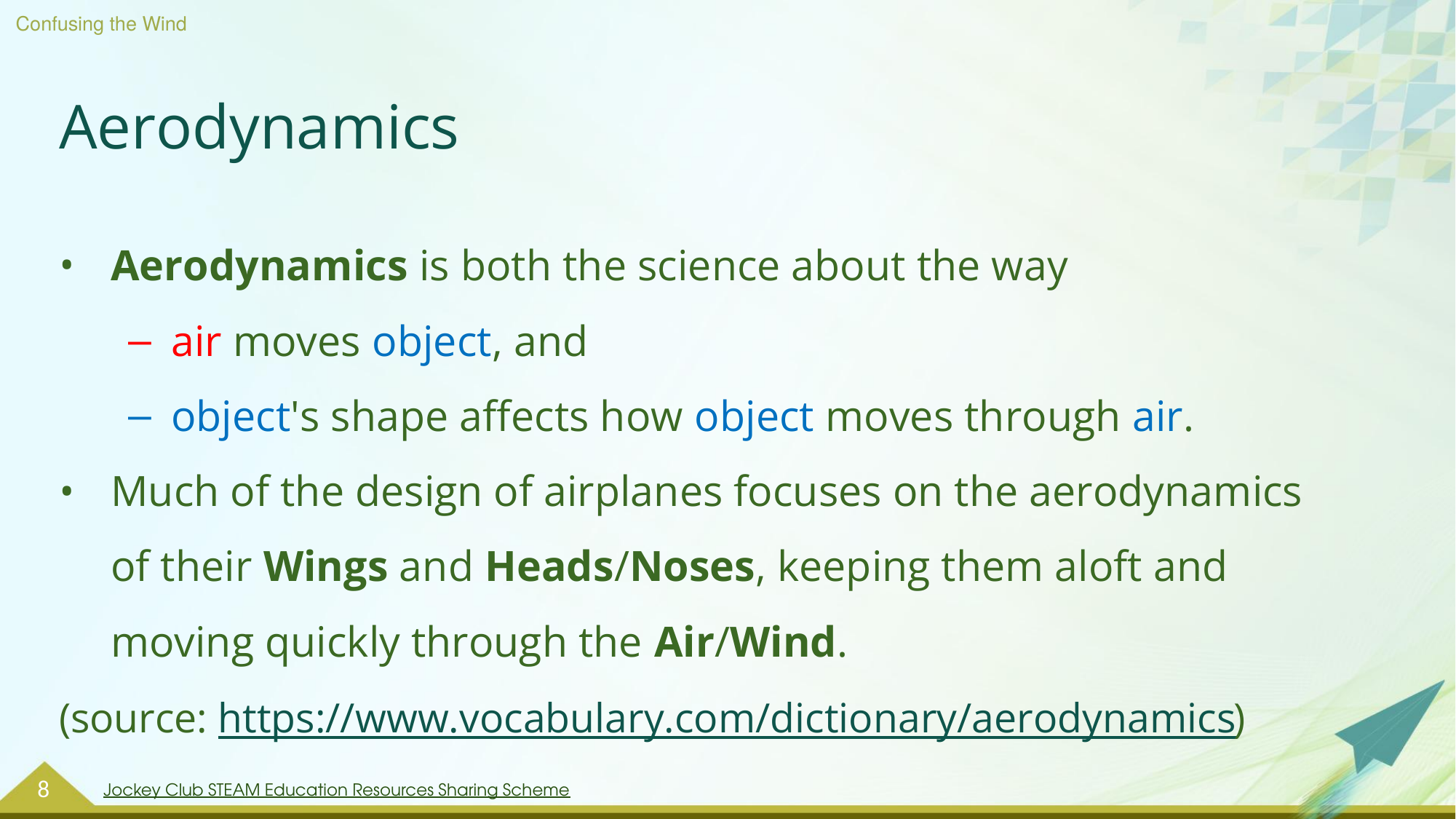

# Aerodynamics
Aerodynamics is both the science about the way
air moves object, and
object's shape affects how object moves through air.
Much of the design of airplanes focuses on the aerodynamics of their Wings and Heads/Noses, keeping them aloft and moving quickly through the Air/Wind.
(source: https://www.vocabulary.com/dictionary/aerodynamics)

8